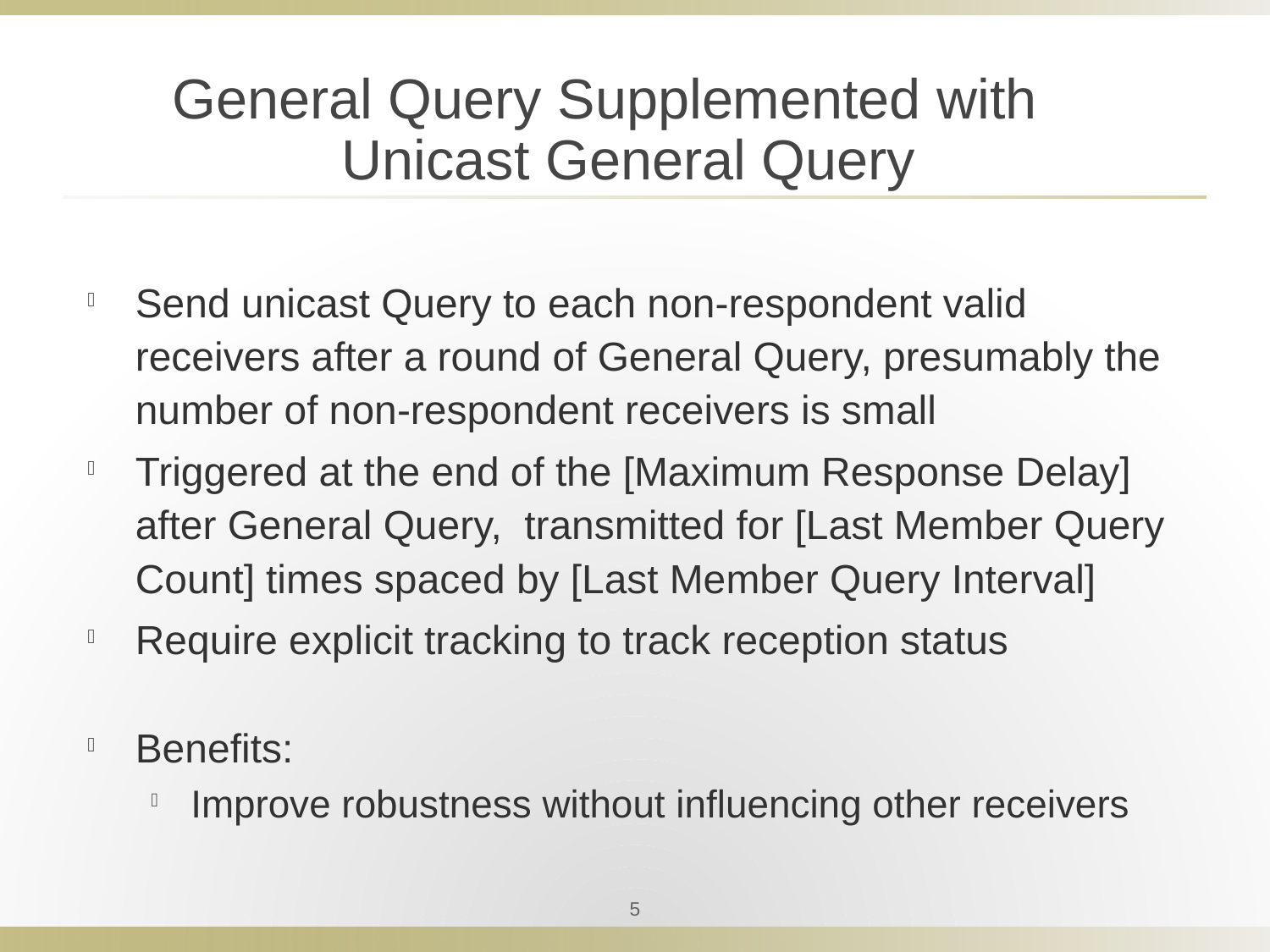

# General Query Supplemented with Unicast General Query
Send unicast Query to each non-respondent valid receivers after a round of General Query, presumably the number of non-respondent receivers is small
Triggered at the end of the [Maximum Response Delay] after General Query,  transmitted for [Last Member Query Count] times spaced by [Last Member Query Interval]
Require explicit tracking to track reception status

Benefits:
Improve robustness without influencing other receivers

5